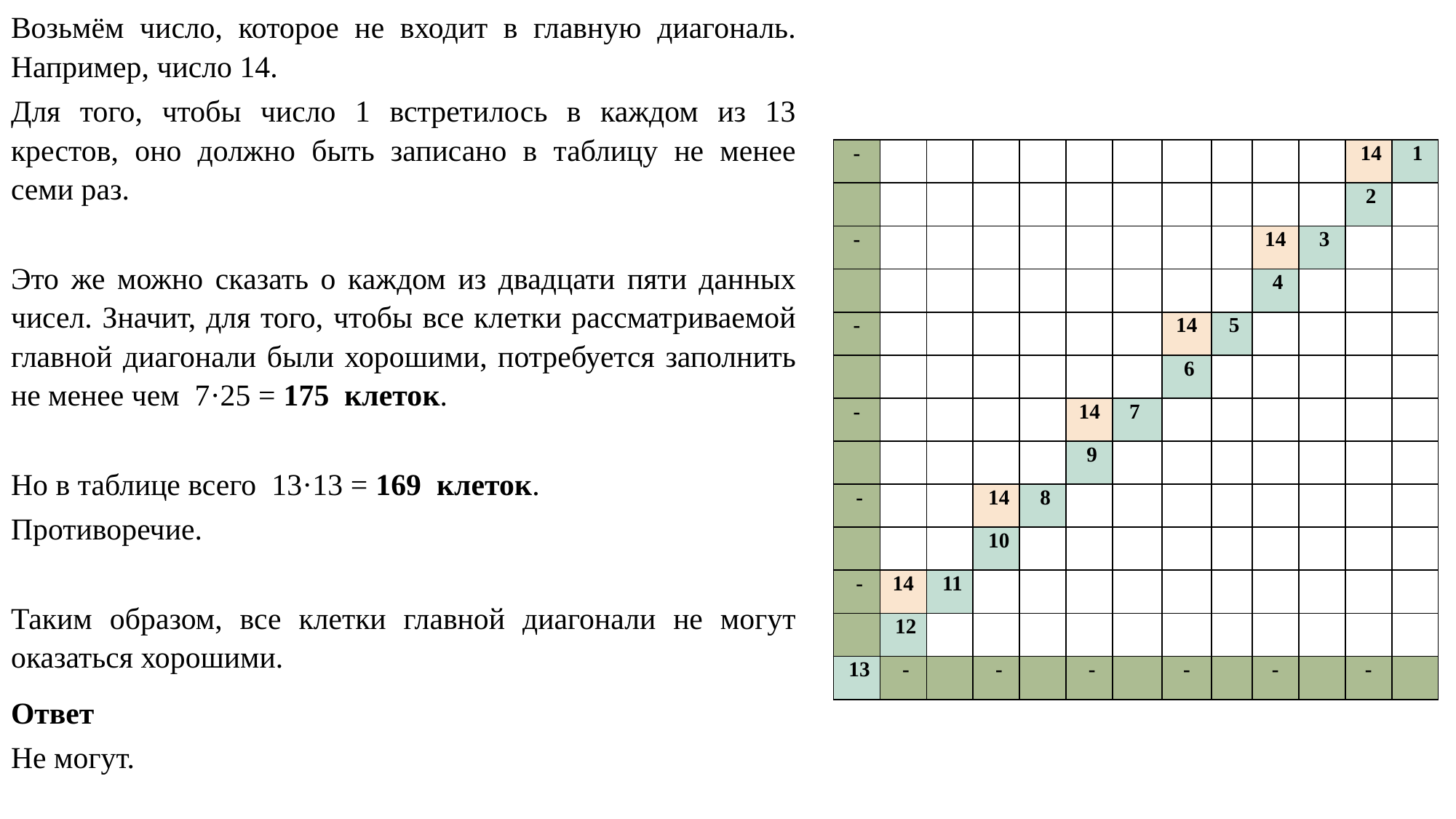

Возьмём число, которое не входит в главную диагональ. Например, число 14.
Для того, чтобы число 1 встретилось в каждом из 13 крестов, оно должно быть записано в таблицу не менее семи раз.

Это же можно сказать о каждом из двадцати пяти данных чисел. Значит, для того, чтобы все клетки рассматриваемой главной диагонали были хорошими, потребуется заполнить не менее чем  7·25 = 175  клеток.

Но в таблице всего  13·13 = 169  клеток.
Противоречие.

Таким образом, все клетки главной диагонали не могут оказаться хорошими.
Ответ
Не могут.
| - |  |  |  |  |  |  |  |  |  |  | 14 | 1 |
| --- | --- | --- | --- | --- | --- | --- | --- | --- | --- | --- | --- | --- |
|  |  |  |  |  |  |  |  |  |  |  | 2 |  |
| - |  |  |  |  |  |  |  |  | 14 | 3 |  |  |
|  |  |  |  |  |  |  |  |  | 4 |  |  |  |
| - |  |  |  |  |  |  | 14 | 5 |  |  |  |  |
|  |  |  |  |  |  |  | 6 |  |  |  |  |  |
| - |  |  |  |  | 14 | 7 |  |  |  |  |  |  |
|  |  |  |  |  | 9 |  |  |  |  |  |  |  |
| - |  |  | 14 | 8 |  |  |  |  |  |  |  |  |
|  |  |  | 10 |  |  |  |  |  |  |  |  |  |
| - | 14 | 11 |  |  |  |  |  |  |  |  |  |  |
|  | 12 |  |  |  |  |  |  |  |  |  |  |  |
| 13 | - |  | - |  | - |  | - |  | - |  | - |  |